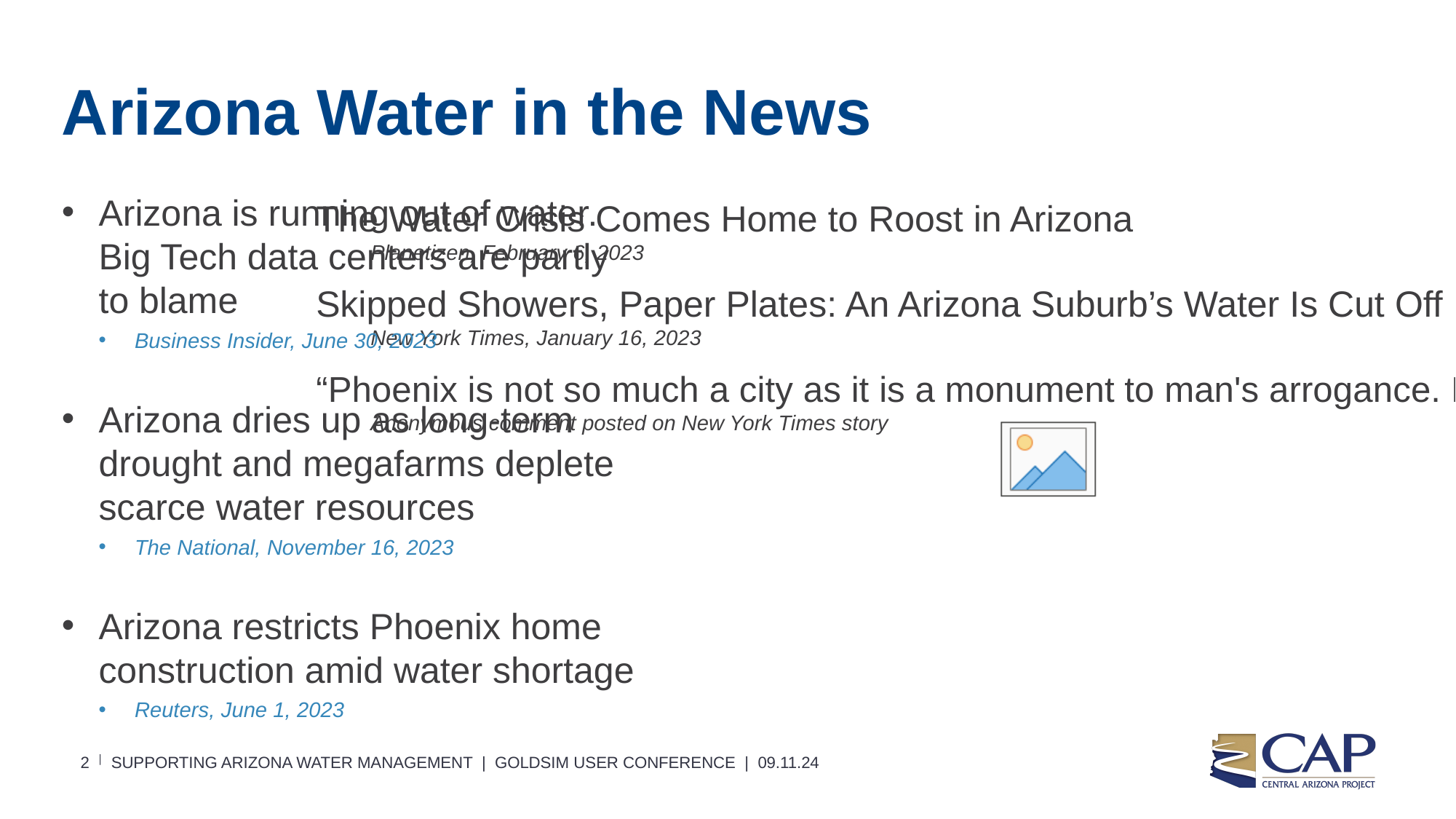

# Arizona Water in the News
Arizona is running out of water. Big Tech data centers are partly to blame
Business Insider, June 30, 2023

Arizona dries up as long-term drought and megafarms deplete scarce water resources
The National, November 16, 2023

Arizona restricts Phoenix home construction amid water shortage
Reuters, June 1, 2023
The Water Crisis Comes Home to Roost in Arizona
Planetizen, February 6, 2023

Skipped Showers, Paper Plates: An Arizona Suburb’s Water Is Cut Off
New York Times, January 16, 2023

“Phoenix is not so much a city as it is a monument to man's arrogance. It should not exist…”
Anonymous comment posted on New York Times story

2
Supporting Arizona Water Management  |  GoldSim User Conference  |  09.11.24